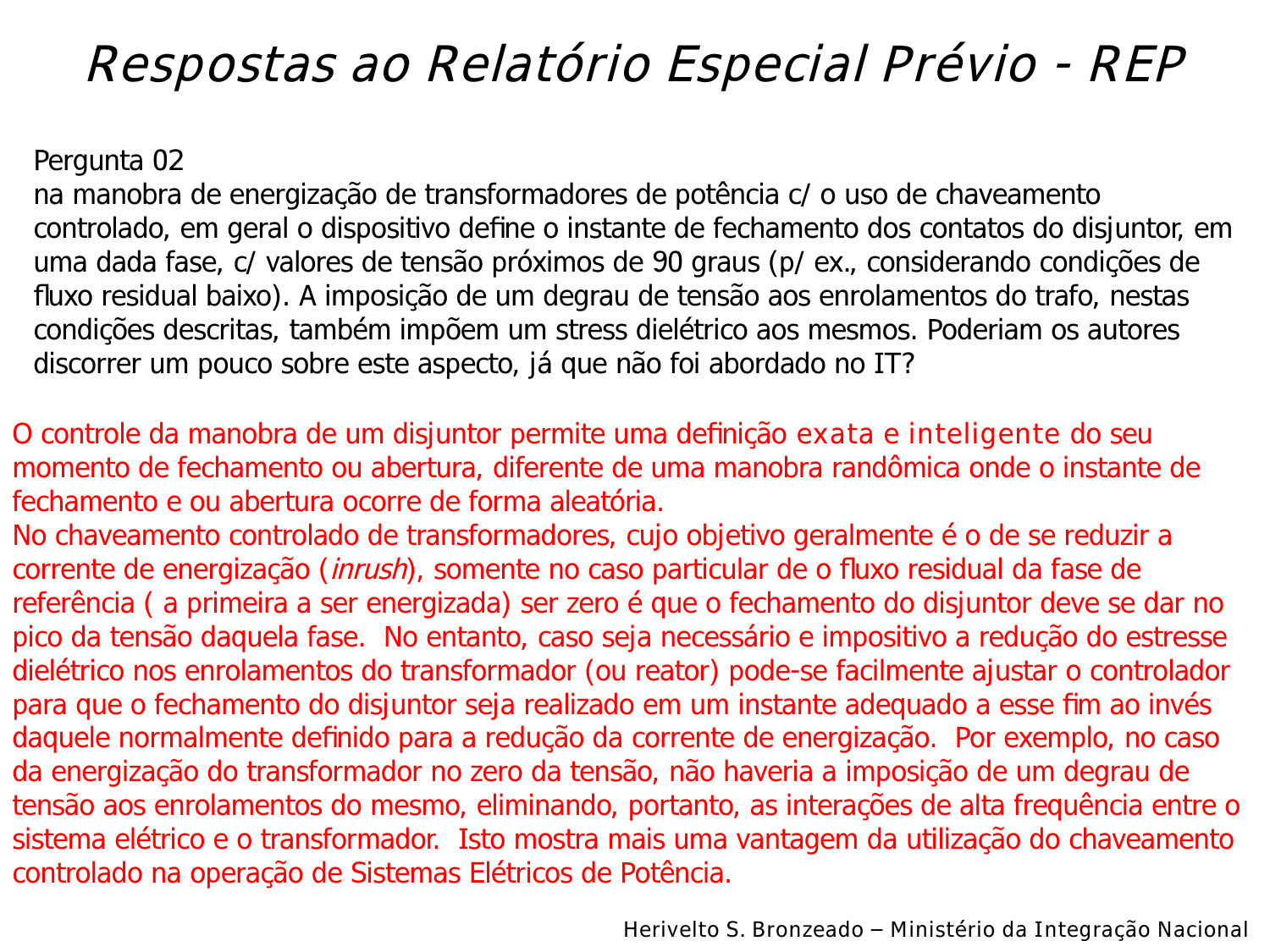

# Respostas ao Relatório Especial Prévio - REP
Pergunta 02
na manobra de energização de transformadores de potência c/ o uso de chaveamento controlado, em geral o dispositivo define o instante de fechamento dos contatos do disjuntor, em uma dada fase, c/ valores de tensão próximos de 90 graus (p/ ex., considerando condições de fluxo residual baixo). A imposição de um degrau de tensão aos enrolamentos do trafo, nestas condições descritas, também impõem um stress dielétrico aos mesmos. Poderiam os autores discorrer um pouco sobre este aspecto, já que não foi abordado no IT?
O controle da manobra de um disjuntor permite uma definição exata e inteligente do seu momento de fechamento ou abertura, diferente de uma manobra randômica onde o instante de fechamento e ou abertura ocorre de forma aleatória.
No chaveamento controlado de transformadores, cujo objetivo geralmente é o de se reduzir a corrente de energização (inrush), somente no caso particular de o fluxo residual da fase de referência ( a primeira a ser energizada) ser zero é que o fechamento do disjuntor deve se dar no pico da tensão daquela fase.  No entanto, caso seja necessário e impositivo a redução do estresse dielétrico nos enrolamentos do transformador (ou reator) pode-se facilmente ajustar o controlador para que o fechamento do disjuntor seja realizado em um instante adequado a esse fim ao invés daquele normalmente definido para a redução da corrente de energização.  Por exemplo, no caso da energização do transformador no zero da tensão, não haveria a imposição de um degrau de tensão aos enrolamentos do mesmo, eliminando, portanto, as interações de alta frequência entre o sistema elétrico e o transformador.  Isto mostra mais uma vantagem da utilização do chaveamento controlado na operação de Sistemas Elétricos de Potência.